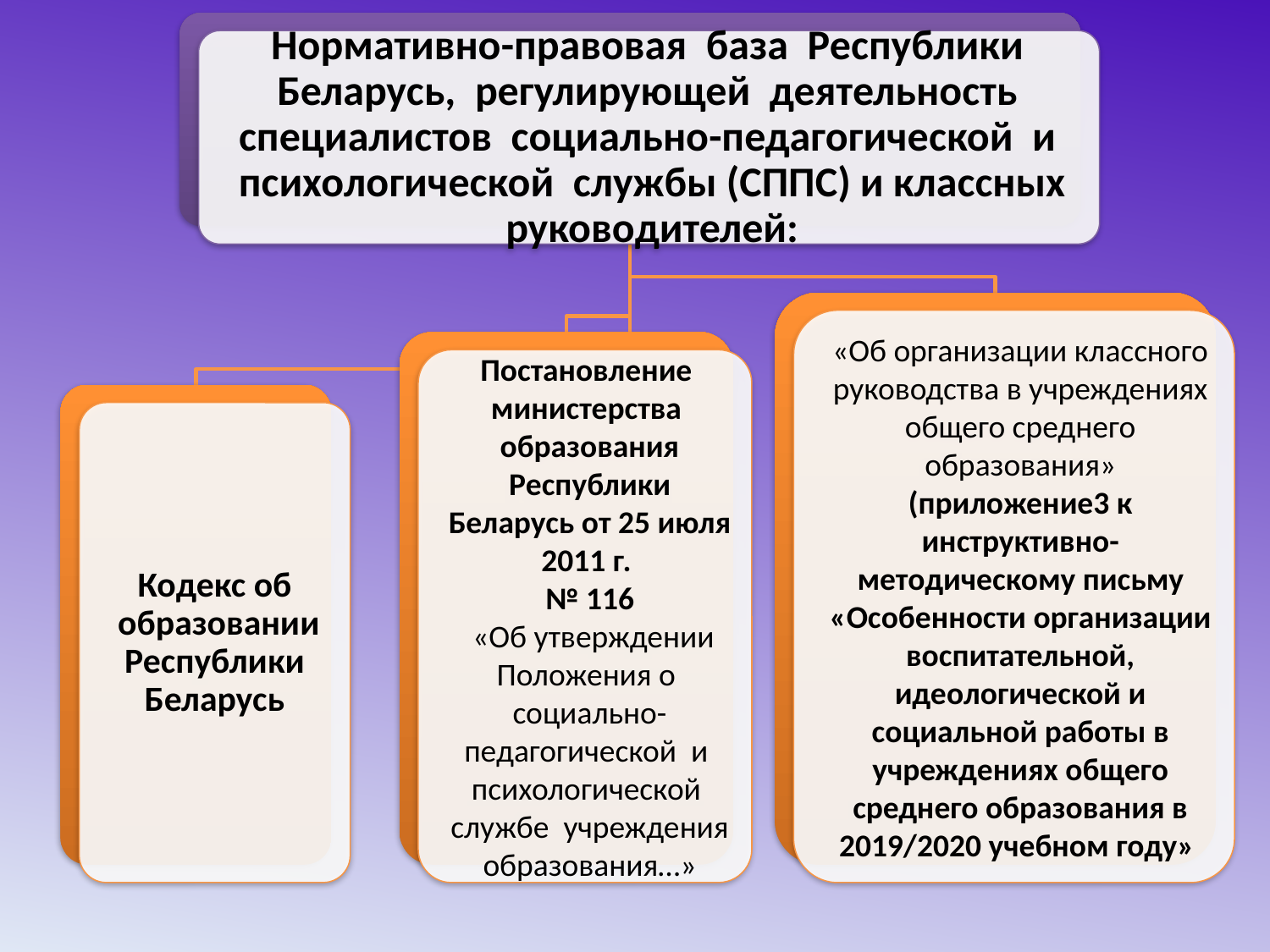

Нормативно-правовая  база  Республики  Беларусь,  регулирующей  деятельность
специалистов  социально-педагогической  и  психологической  службы (СППС) и классных руководителей:
Кодекс об  образовании Республики  Беларусь
Постановление  министерства  образования Республики Беларусь от 25 июля 2011 г.
№ 116
 «Об утверждении Положения о  социально-педагогической  и  психологической  службе  учреждения образования…»
«Об организации классного руководства в учреждениях общего среднего образования» (приложение3 к инструктивно-методическому письму «Особенности организации воспитательной, идеологической и социальной работы в учреждениях общего среднего образования в 2019/2020 учебном году»